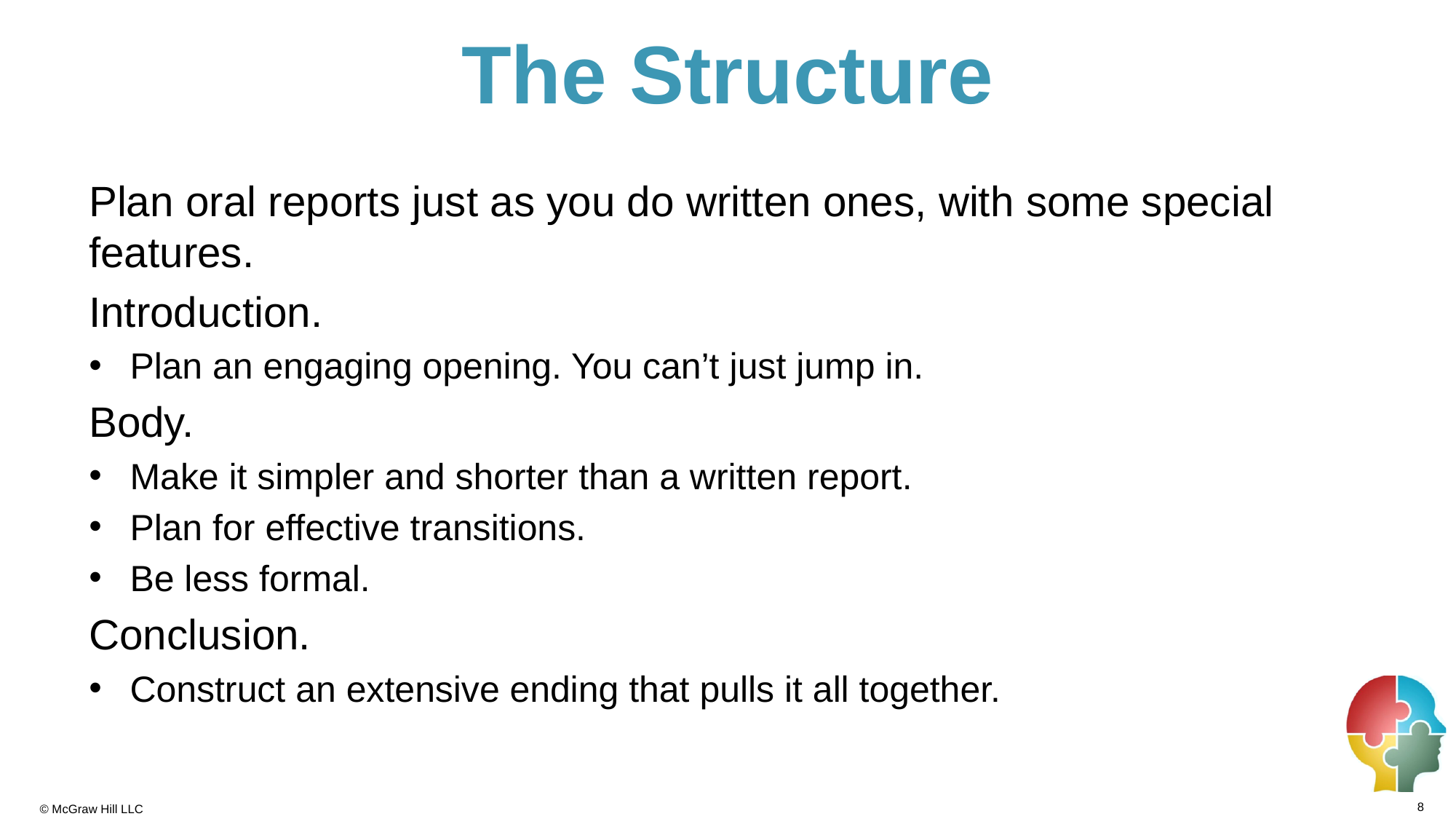

# The Structure
Plan oral reports just as you do written ones, with some special features.
Introduction.
Plan an engaging opening. You can’t just jump in.
Body.
Make it simpler and shorter than a written report.
Plan for effective transitions.
Be less formal.
Conclusion.
Construct an extensive ending that pulls it all together.
8